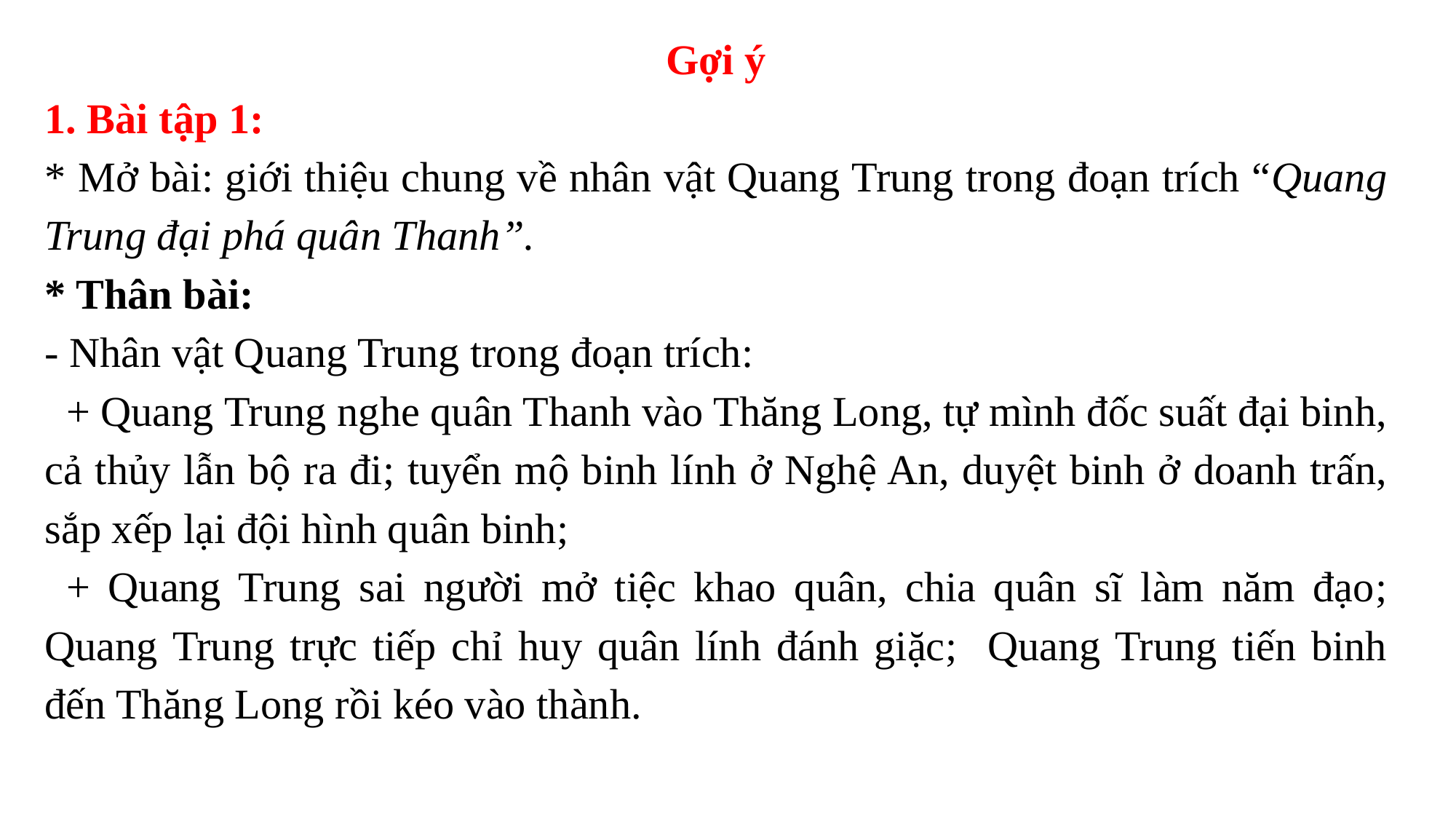

Gợi ý
1. Bài tập 1:
* Mở bài: giới thiệu chung về nhân vật Quang Trung trong đoạn trích “Quang Trung đại phá quân Thanh”.
* Thân bài:
- Nhân vật Quang Trung trong đoạn trích:
+ Quang Trung nghe quân Thanh vào Thăng Long, tự mình đốc suất đại binh, cả thủy lẫn bộ ra đi; tuyển mộ binh lính ở Nghệ An, duyệt binh ở doanh trấn, sắp xếp lại đội hình quân binh;
+ Quang Trung sai người mở tiệc khao quân, chia quân sĩ làm năm đạo; Quang Trung trực tiếp chỉ huy quân lính đánh giặc;  Quang Trung tiến binh đến Thăng Long rồi kéo vào thành.